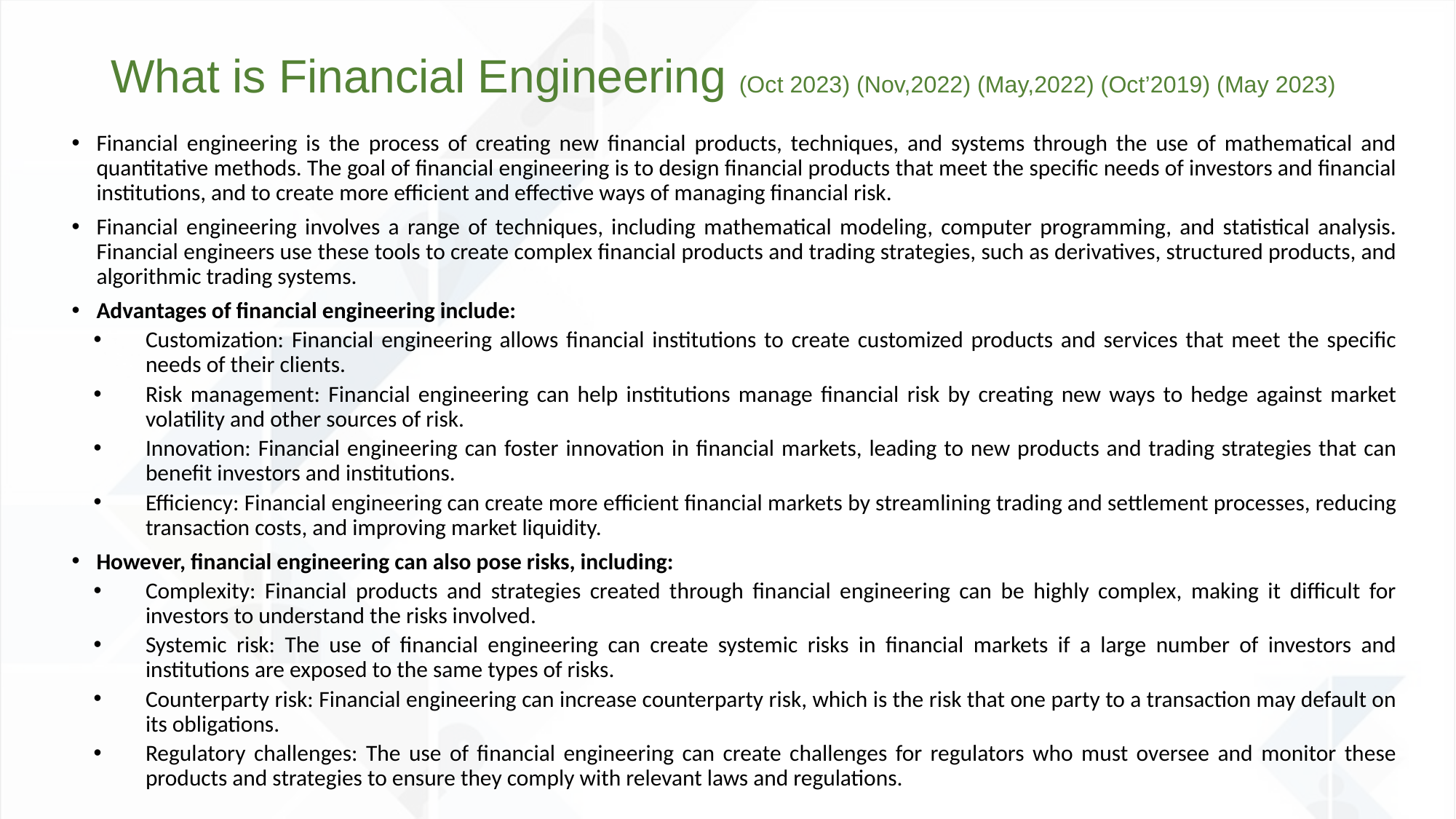

# What is Financial Engineering (Oct 2023) (Nov,2022) (May,2022) (Oct’2019) (May 2023)
Financial engineering is the process of creating new financial products, techniques, and systems through the use of mathematical and quantitative methods. The goal of financial engineering is to design financial products that meet the specific needs of investors and financial institutions, and to create more efficient and effective ways of managing financial risk.
Financial engineering involves a range of techniques, including mathematical modeling, computer programming, and statistical analysis. Financial engineers use these tools to create complex financial products and trading strategies, such as derivatives, structured products, and algorithmic trading systems.
Advantages of financial engineering include:
Customization: Financial engineering allows financial institutions to create customized products and services that meet the specific needs of their clients.
Risk management: Financial engineering can help institutions manage financial risk by creating new ways to hedge against market volatility and other sources of risk.
Innovation: Financial engineering can foster innovation in financial markets, leading to new products and trading strategies that can benefit investors and institutions.
Efficiency: Financial engineering can create more efficient financial markets by streamlining trading and settlement processes, reducing transaction costs, and improving market liquidity.
However, financial engineering can also pose risks, including:
Complexity: Financial products and strategies created through financial engineering can be highly complex, making it difficult for investors to understand the risks involved.
Systemic risk: The use of financial engineering can create systemic risks in financial markets if a large number of investors and institutions are exposed to the same types of risks.
Counterparty risk: Financial engineering can increase counterparty risk, which is the risk that one party to a transaction may default on its obligations.
Regulatory challenges: The use of financial engineering can create challenges for regulators who must oversee and monitor these products and strategies to ensure they comply with relevant laws and regulations.